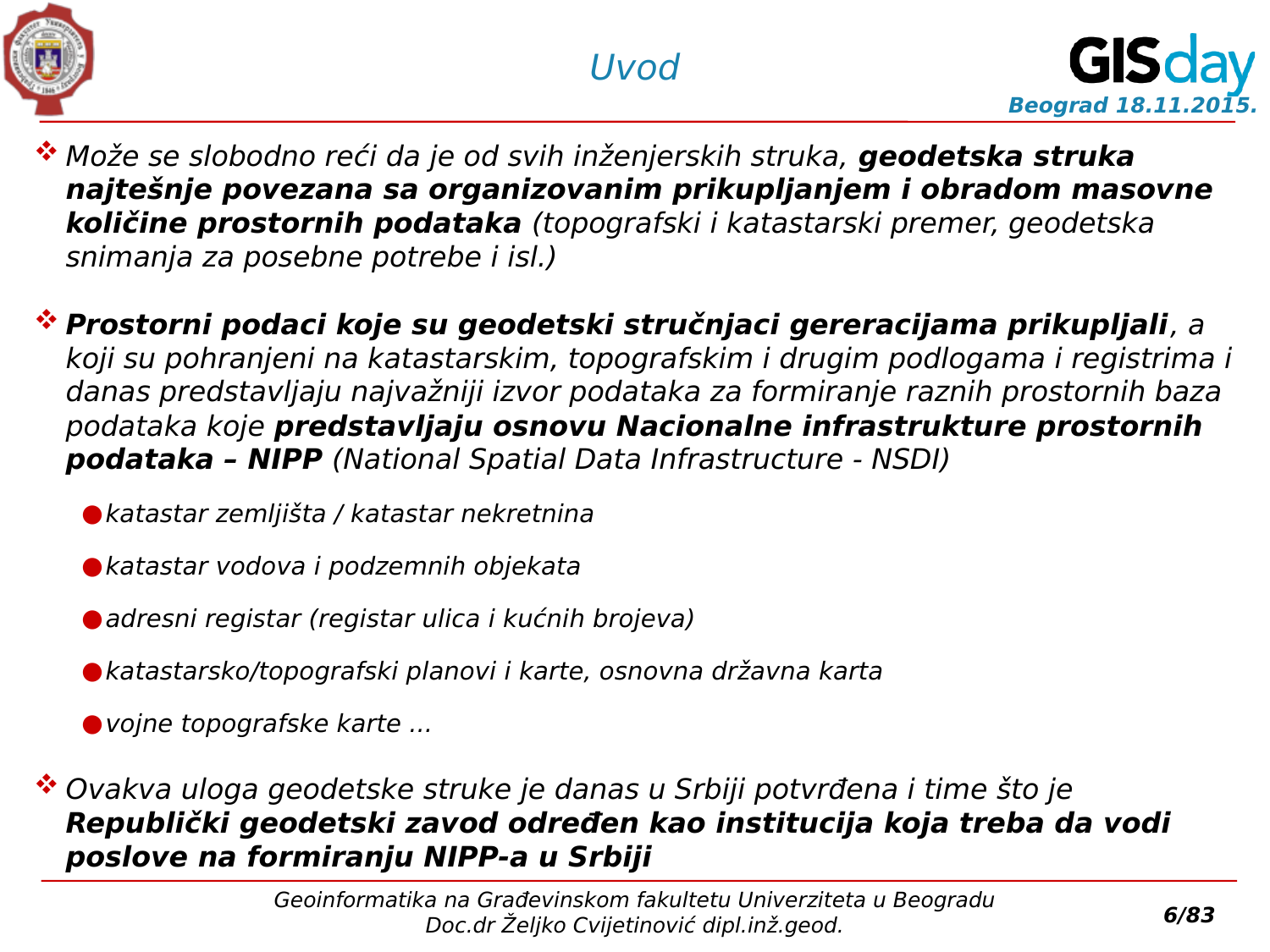

# Uvod
Može se slobodno reći da je od svih inženjerskih struka, geodetska struka najtešnje povezana sa organizovanim prikupljanjem i obradom masovne količine prostornih podataka (topografski i katastarski premer, geodetska snimanja za posebne potrebe i isl.)
Prostorni podaci koje su geodetski stručnjaci gereracijama prikupljali, a koji su pohranjeni na katastarskim, topografskim i drugim podlogama i registrima i danas predstavljaju najvažniji izvor podataka za formiranje raznih prostornih baza podataka koje predstavljaju osnovu Nacionalne infrastrukture prostornih podataka – NIPP (National Spatial Data Infrastructure - NSDI)
katastar zemljišta / katastar nekretnina
katastar vodova i podzemnih objekata
adresni registar (registar ulica i kućnih brojeva)
katastarsko/topografski planovi i karte, osnovna državna karta
vojne topografske karte ...
Ovakva uloga geodetske struke je danas u Srbiji potvrđena i time što je Republički geodetski zavod određen kao institucija koja treba da vodi poslove na formiranju NIPP-a u Srbiji